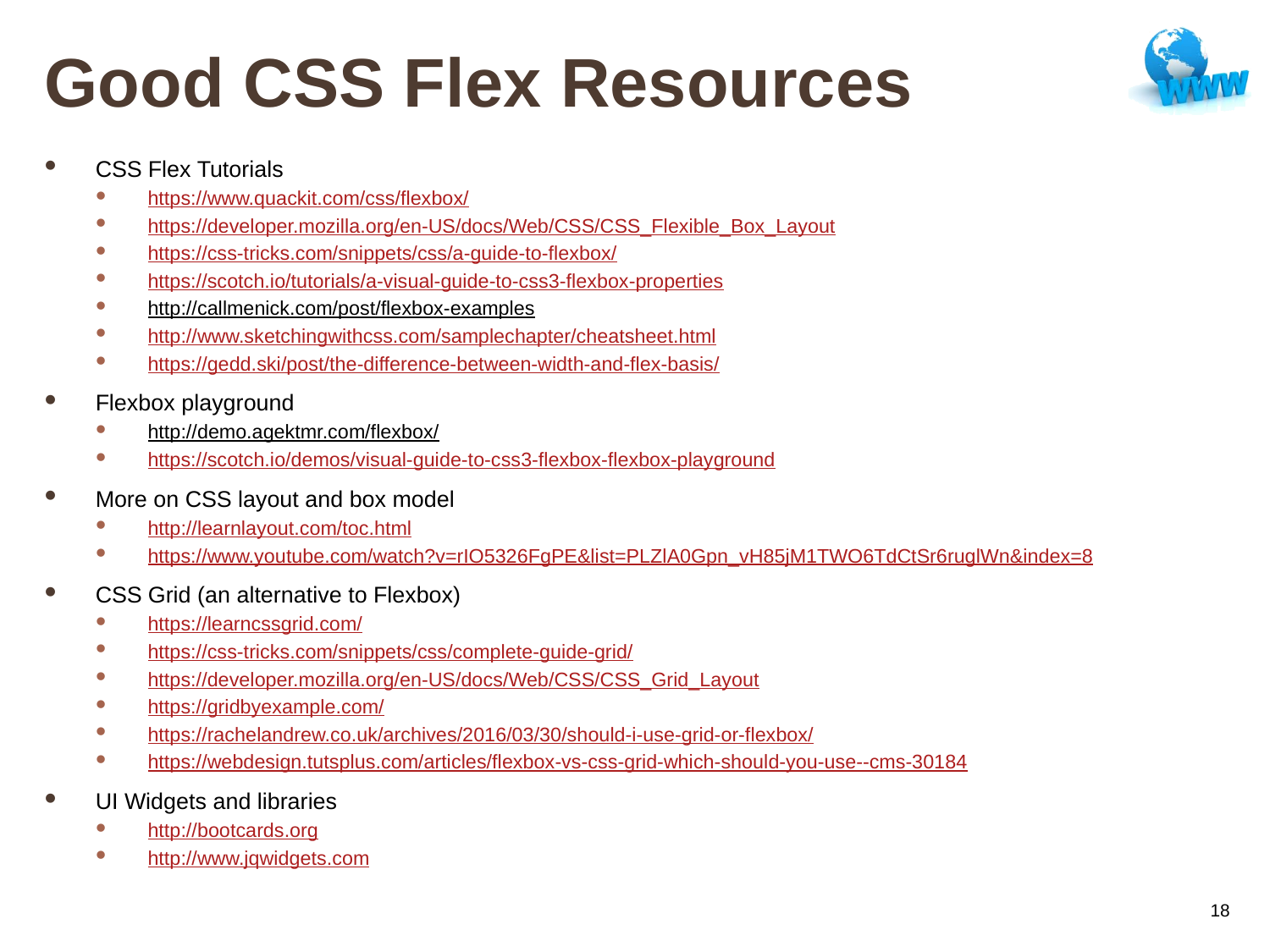

# Good CSS Flex Resources
CSS Flex Tutorials
https://www.quackit.com/css/flexbox/
https://developer.mozilla.org/en-US/docs/Web/CSS/CSS_Flexible_Box_Layout
https://css-tricks.com/snippets/css/a-guide-to-flexbox/
https://scotch.io/tutorials/a-visual-guide-to-css3-flexbox-properties
http://callmenick.com/post/flexbox-examples
http://www.sketchingwithcss.com/samplechapter/cheatsheet.html
https://gedd.ski/post/the-difference-between-width-and-flex-basis/
Flexbox playground
http://demo.agektmr.com/flexbox/
https://scotch.io/demos/visual-guide-to-css3-flexbox-flexbox-playground
More on CSS layout and box model
http://learnlayout.com/toc.html
https://www.youtube.com/watch?v=rIO5326FgPE&list=PLZlA0Gpn_vH85jM1TWO6TdCtSr6ruglWn&index=8
CSS Grid (an alternative to Flexbox)
https://learncssgrid.com/
https://css-tricks.com/snippets/css/complete-guide-grid/
https://developer.mozilla.org/en-US/docs/Web/CSS/CSS_Grid_Layout
https://gridbyexample.com/
https://rachelandrew.co.uk/archives/2016/03/30/should-i-use-grid-or-flexbox/
https://webdesign.tutsplus.com/articles/flexbox-vs-css-grid-which-should-you-use--cms-30184
UI Widgets and libraries
http://bootcards.org
http://www.jqwidgets.com
18